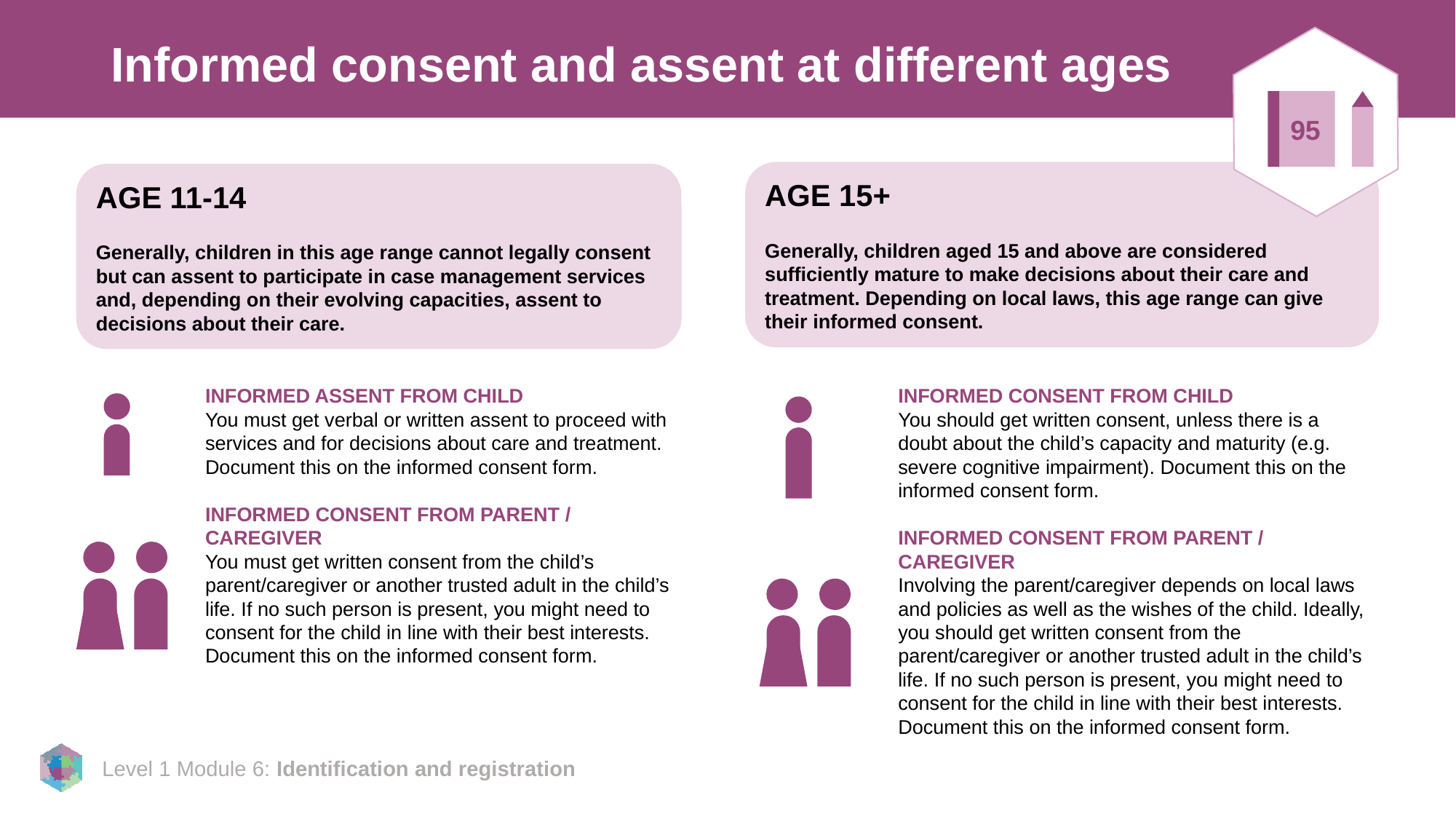

# Informed consent and assent at different ages

95

AGE 15+

Generally, children aged 15 and above are considered sufficiently mature to make decisions about their care and treatment. Depending on local laws, this age range can give their informed consent.
AGE 11-14

Generally, children in this age range cannot legally consent but can assent to participate in case management services and, depending on their evolving capacities, assent to decisions about their care.
INFORMED ASSENT FROM CHILD
You must get verbal or written assent to proceed with services and for decisions about care and treatment. Document this on the informed consent form.

INFORMED CONSENT FROM PARENT / CAREGIVER
You must get written consent from the child’s parent/caregiver or another trusted adult in the child’s life. If no such person is present, you might need to consent for the child in line with their best interests. Document this on the informed consent form.
INFORMED CONSENT FROM CHILD
You should get written consent, unless there is a doubt about the child’s capacity and maturity (e.g. severe cognitive impairment). Document this on the informed consent form.

INFORMED CONSENT FROM PARENT / CAREGIVER
Involving the parent/caregiver depends on local laws and policies as well as the wishes of the child. Ideally, you should get written consent from the parent/caregiver or another trusted adult in the child’s life. If no such person is present, you might need to consent for the child in line with their best interests. Document this on the informed consent form.